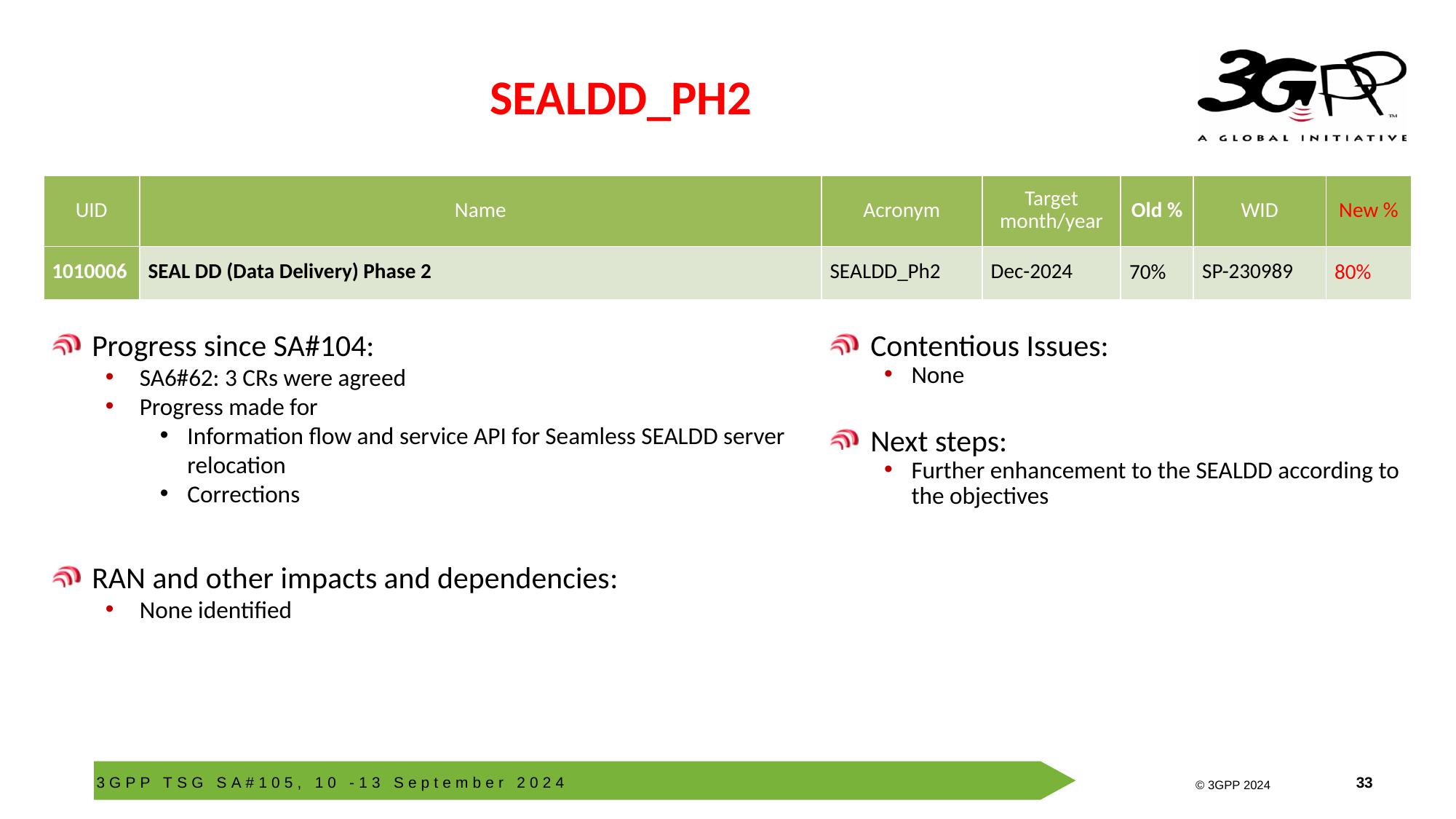

# SEALDD_PH2
| UID | Name | Acronym | Target month/year | Old % | WID | New % |
| --- | --- | --- | --- | --- | --- | --- |
| 1010006 | SEAL DD (Data Delivery) Phase 2 | SEALDD\_Ph2 | Dec-2024 | 70% | SP-230989 | 80% |
Progress since SA#104:
SA6#62: 3 CRs were agreed
Progress made for
Information flow and service API for Seamless SEALDD server relocation
Corrections

RAN and other impacts and dependencies:
None identified
Contentious Issues:
None

Next steps:
Further enhancement to the SEALDD according to the objectives